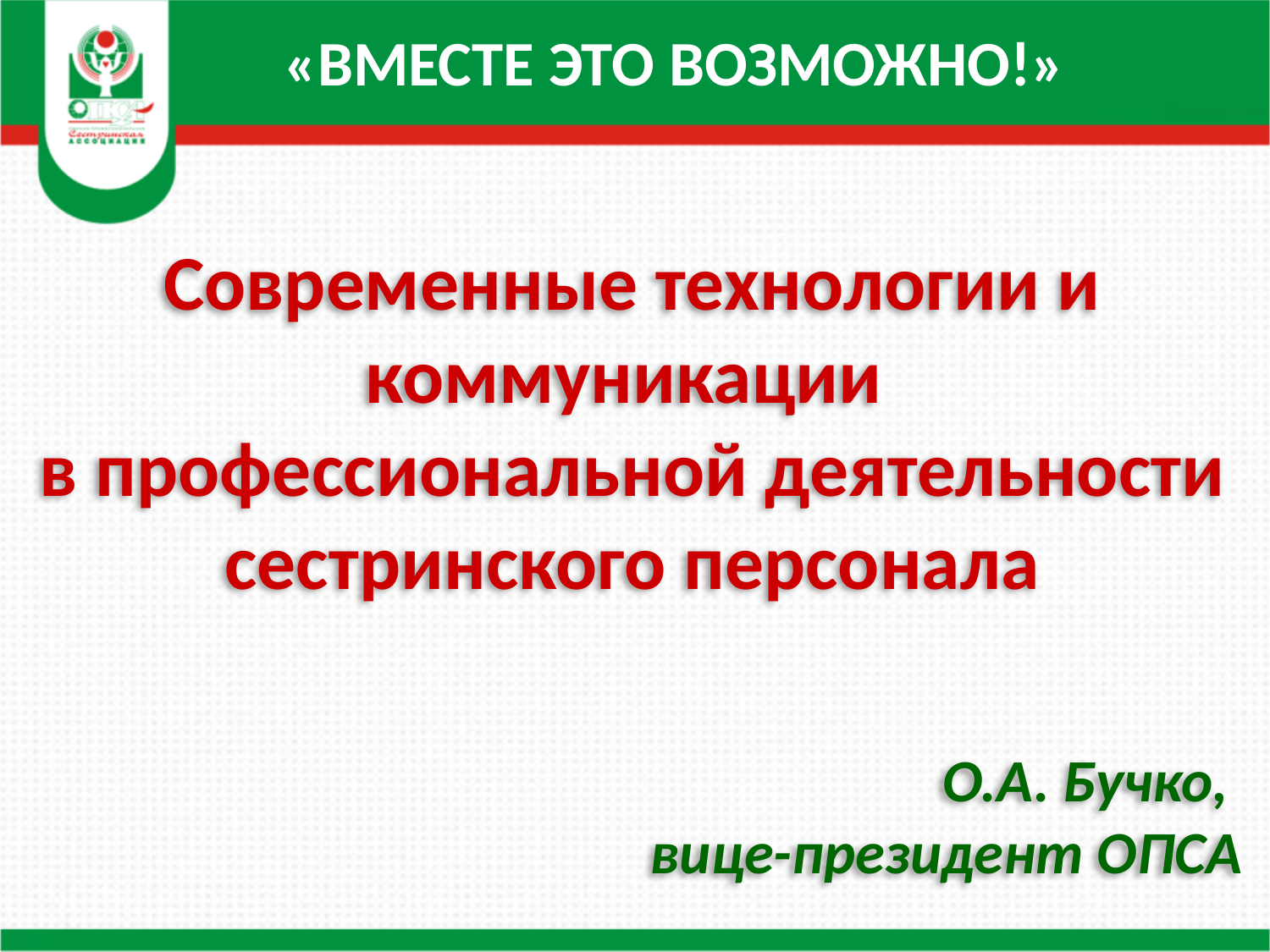

«ВМЕСТЕ ЭТО ВОЗМОЖНО!»
Современные технологии и коммуникации
в профессиональной деятельности сестринского персонала
О.А. Бучко,
вице-президент ОПСА